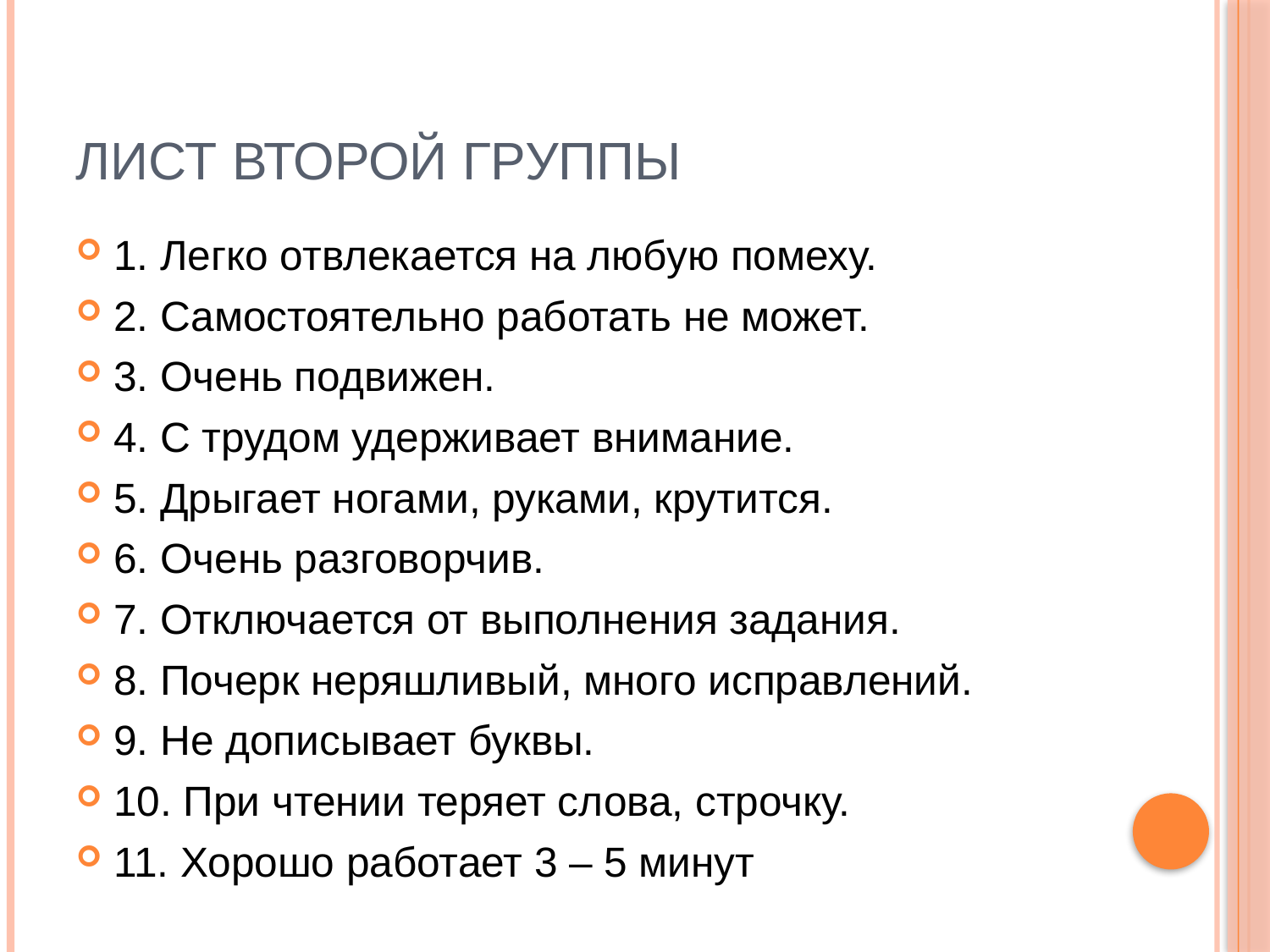

# Лист второй группы
1. Легко отвлекается на любую помеху.
2. Самостоятельно работать не может.
3. Очень подвижен.
4. С трудом удерживает внимание.
5. Дрыгает ногами, руками, крутится.
6. Очень разговорчив.
7. Отключается от выполнения задания.
8. Почерк неряшливый, много исправлений.
9. Не дописывает буквы.
10. При чтении теряет слова, строчку.
11. Хорошо работает 3 – 5 минут